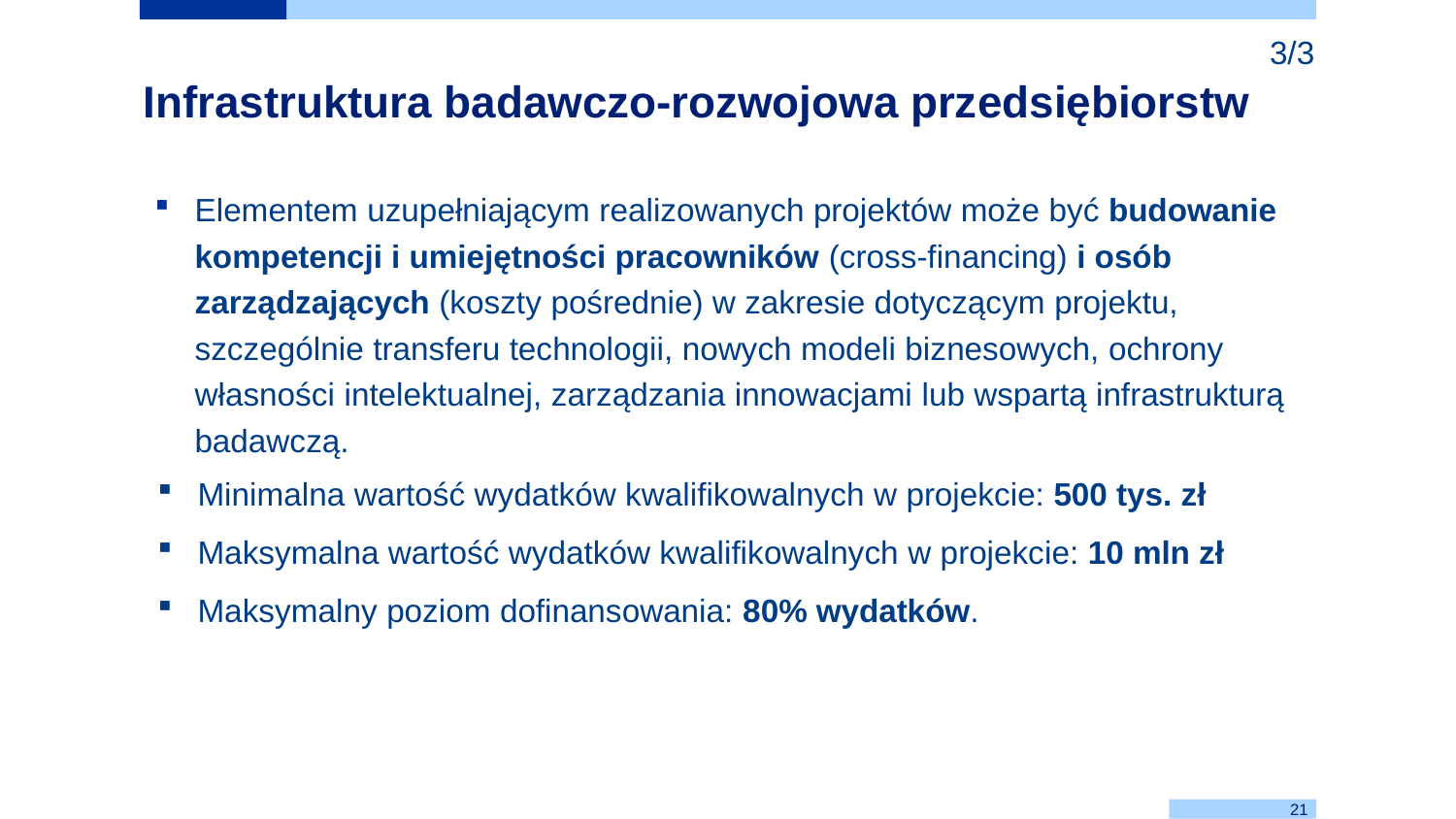

3/3
# Infrastruktura badawczo-rozwojowa przedsiębiorstw
Elementem uzupełniającym realizowanych projektów może być budowanie kompetencji i umiejętności pracowników (cross-financing) i osób zarządzających (koszty pośrednie) w zakresie dotyczącym projektu, szczególnie transferu technologii, nowych modeli biznesowych, ochrony własności intelektualnej, zarządzania innowacjami lub wspartą infrastrukturą badawczą.

Minimalna wartość wydatków kwalifikowalnych w projekcie: 500 tys. zł
Maksymalna wartość wydatków kwalifikowalnych w projekcie: 10 mln zł
Maksymalny poziom dofinansowania: 80% wydatków.
21